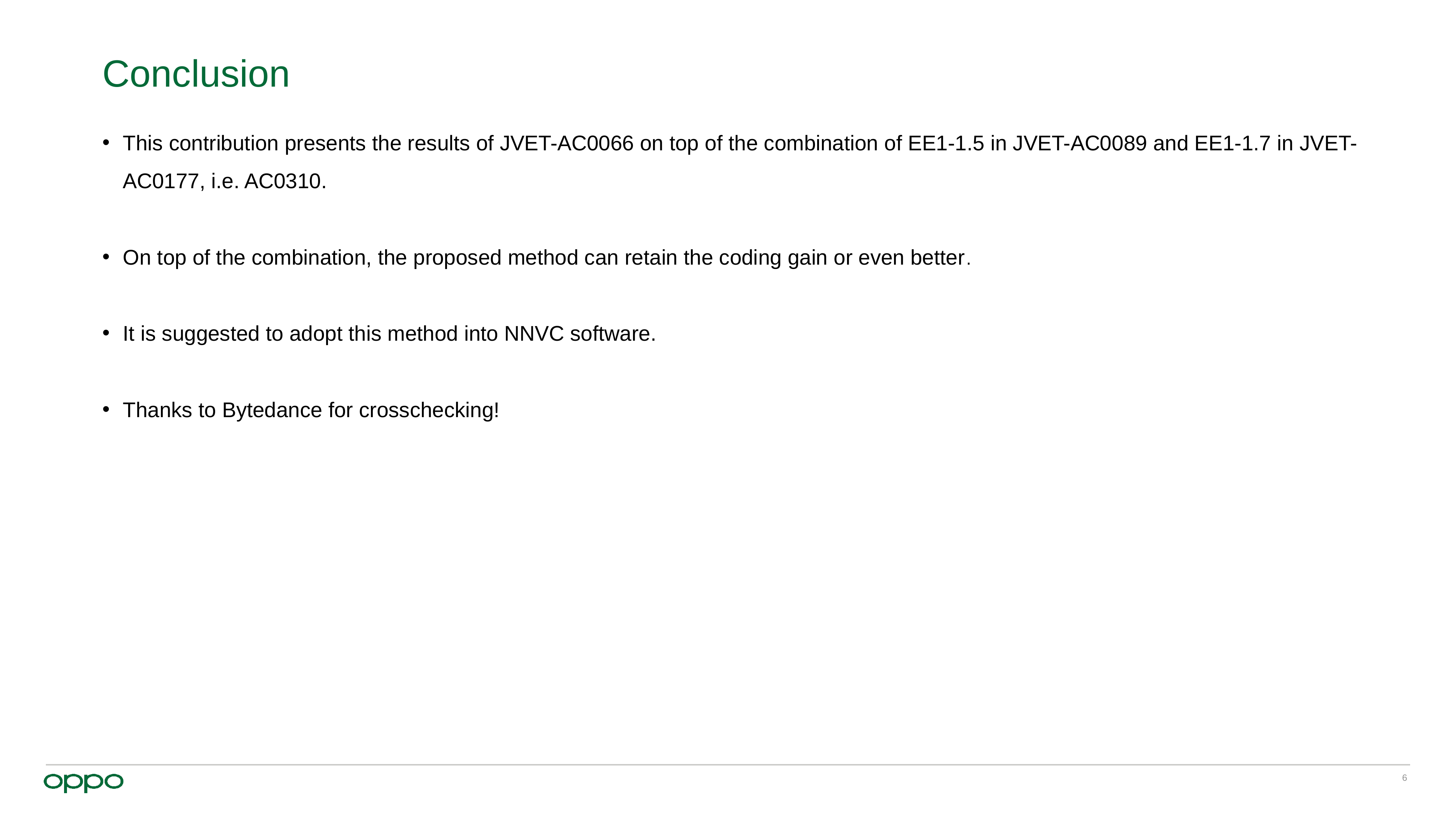

# Conclusion
This contribution presents the results of JVET-AC0066 on top of the combination of EE1-1.5 in JVET-AC0089 and EE1-1.7 in JVET-AC0177, i.e. AC0310.

On top of the combination, the proposed method can retain the coding gain or even better.

It is suggested to adopt this method into NNVC software.

Thanks to Bytedance for crosschecking!